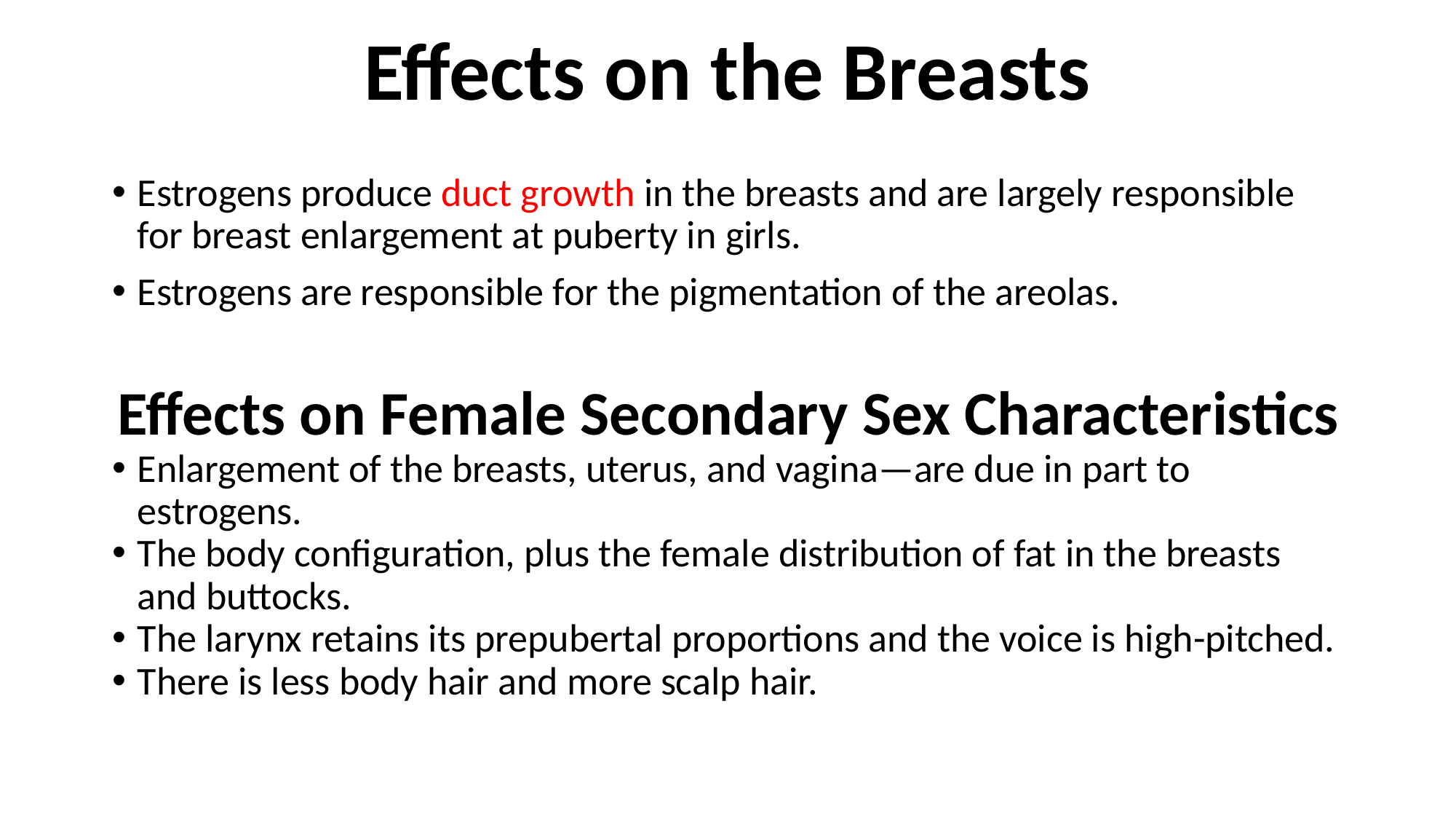

# Effects on the Breasts
Estrogens produce duct growth in the breasts and are largely responsible for breast enlargement at puberty in girls.
Estrogens are responsible for the pigmentation of the areolas.

Effects on Female Secondary Sex Characteristics
Enlargement of the breasts, uterus, and vagina—are due in part to estrogens.
The body configuration, plus the female distribution of fat in the breasts and buttocks.
The larynx retains its prepubertal proportions and the voice is high-pitched.
There is less body hair and more scalp hair.